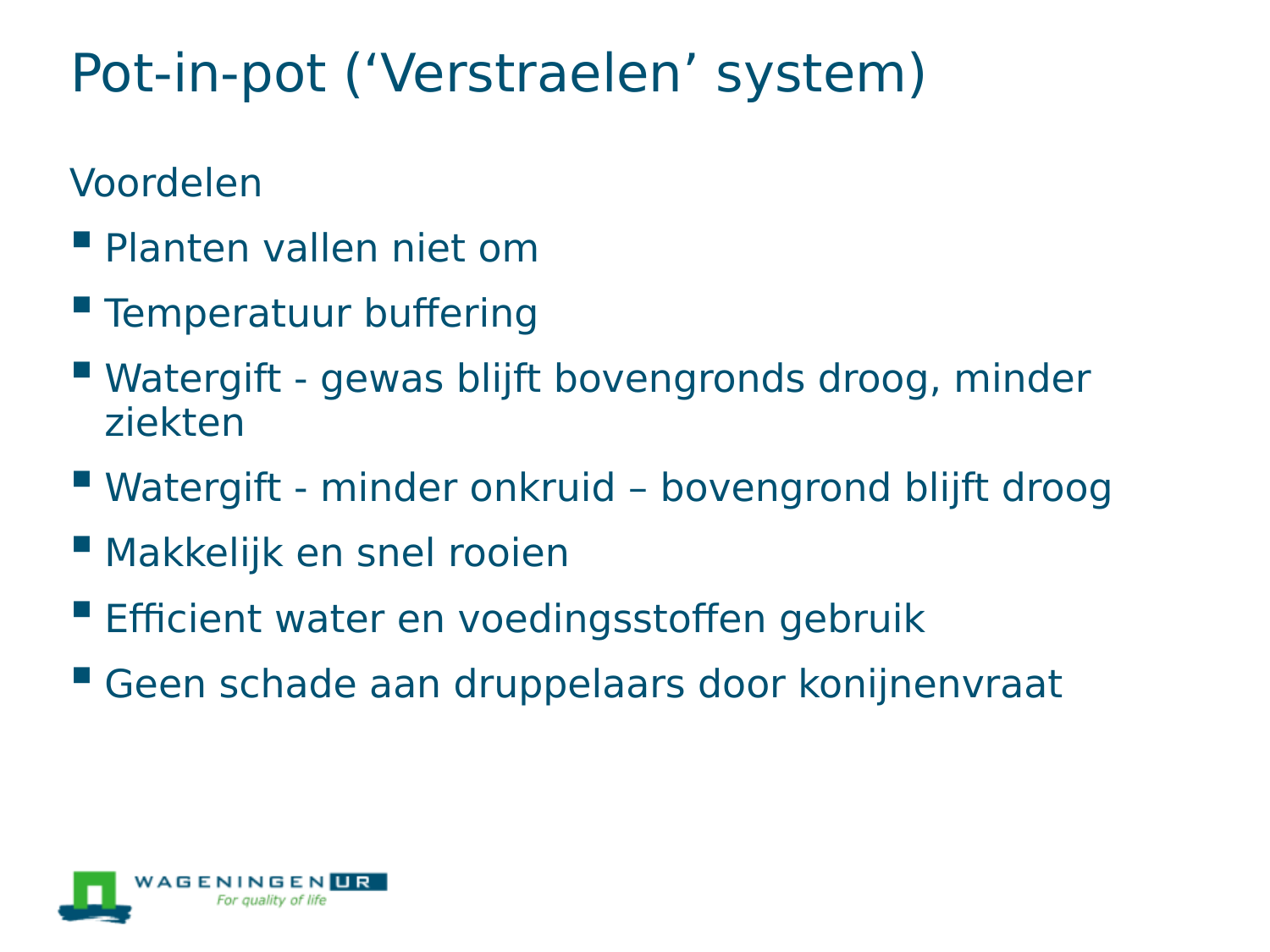

# Pot-in-pot (‘Verstraelen’ system)
Voordelen
Planten vallen niet om
Temperatuur buffering
Watergift - gewas blijft bovengronds droog, minder ziekten
Watergift - minder onkruid – bovengrond blijft droog
Makkelijk en snel rooien
Efficient water en voedingsstoffen gebruik
Geen schade aan druppelaars door konijnenvraat